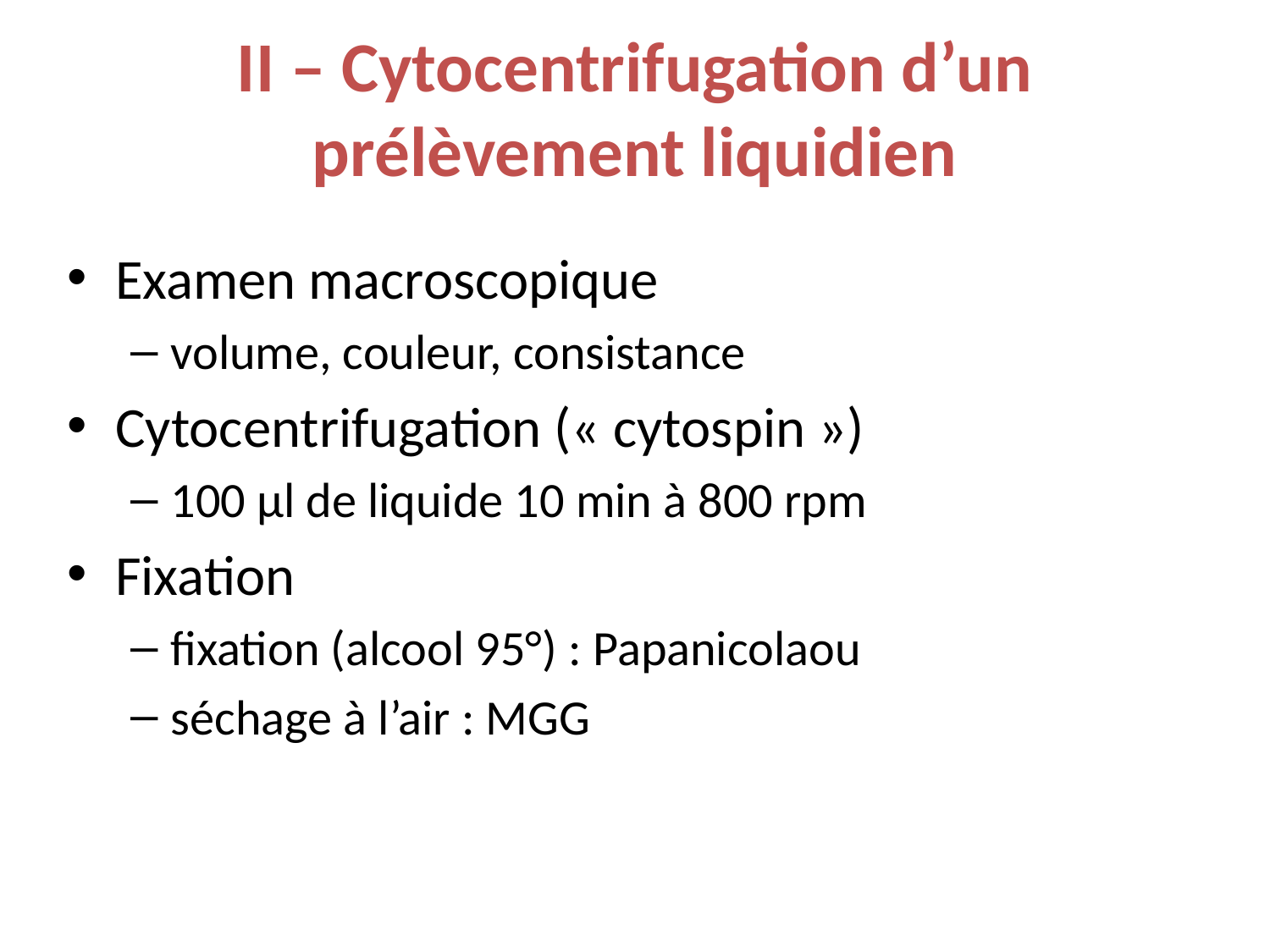

II – Cytocentrifugation d’un prélèvement liquidien
Examen macroscopique
volume, couleur, consistance
Cytocentrifugation (« cytospin »)
100 µl de liquide 10 min à 800 rpm
Fixation
fixation (alcool 95°) : Papanicolaou
séchage à l’air : MGG